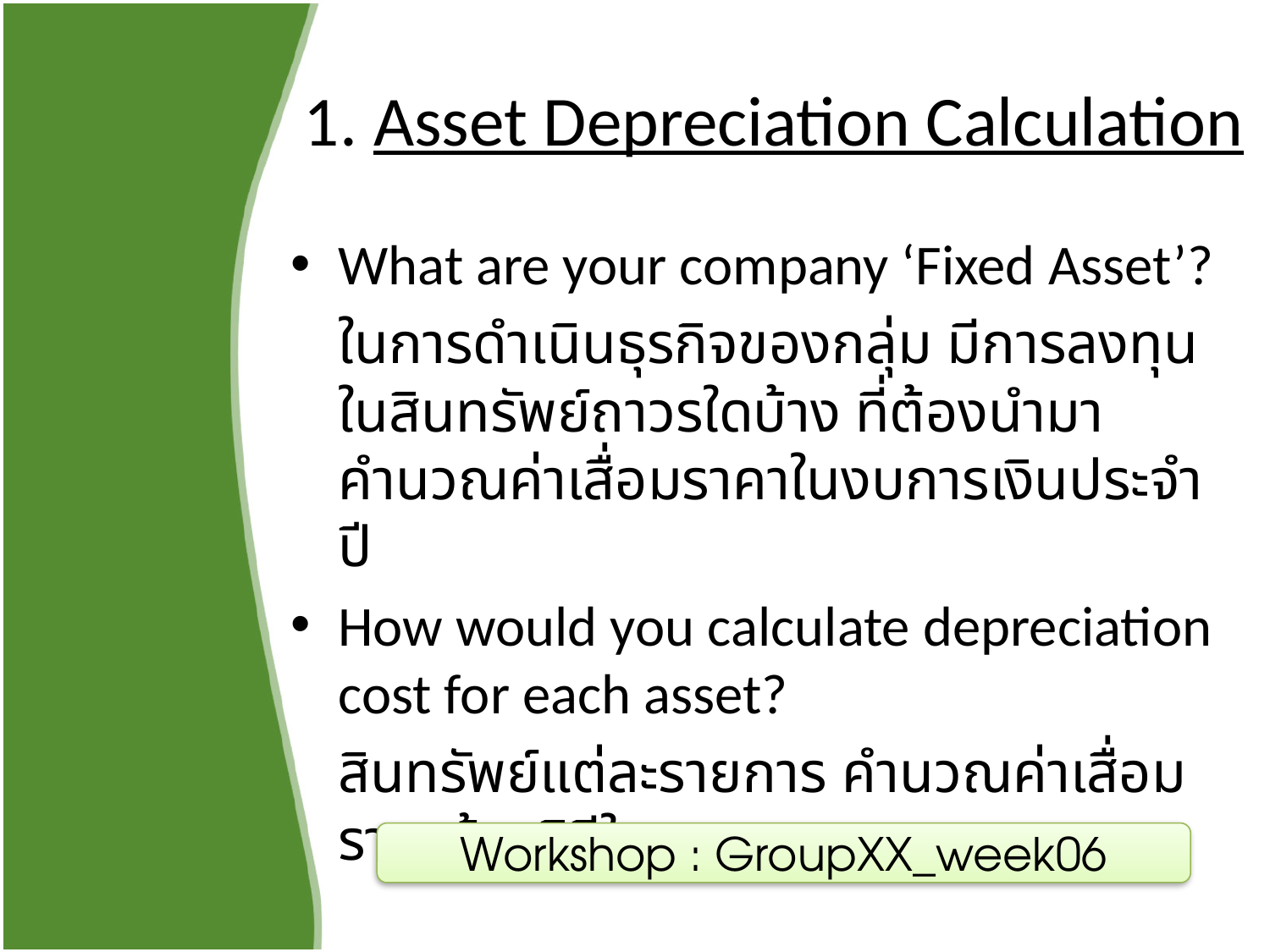

# 1. Asset Depreciation Calculation
What are your company ‘Fixed Asset’?
	ในการดำเนินธุรกิจของกลุ่ม มีการลงทุนในสินทรัพย์ถาวรใดบ้าง ที่ต้องนำมาคำนวณค่าเสื่อมราคาในงบการเงินประจำปี
How would you calculate depreciation cost for each asset?
	สินทรัพย์แต่ละรายการ คำนวณค่าเสื่อมราคาด้วยวิธีใด

Workshop : GroupXX_week06